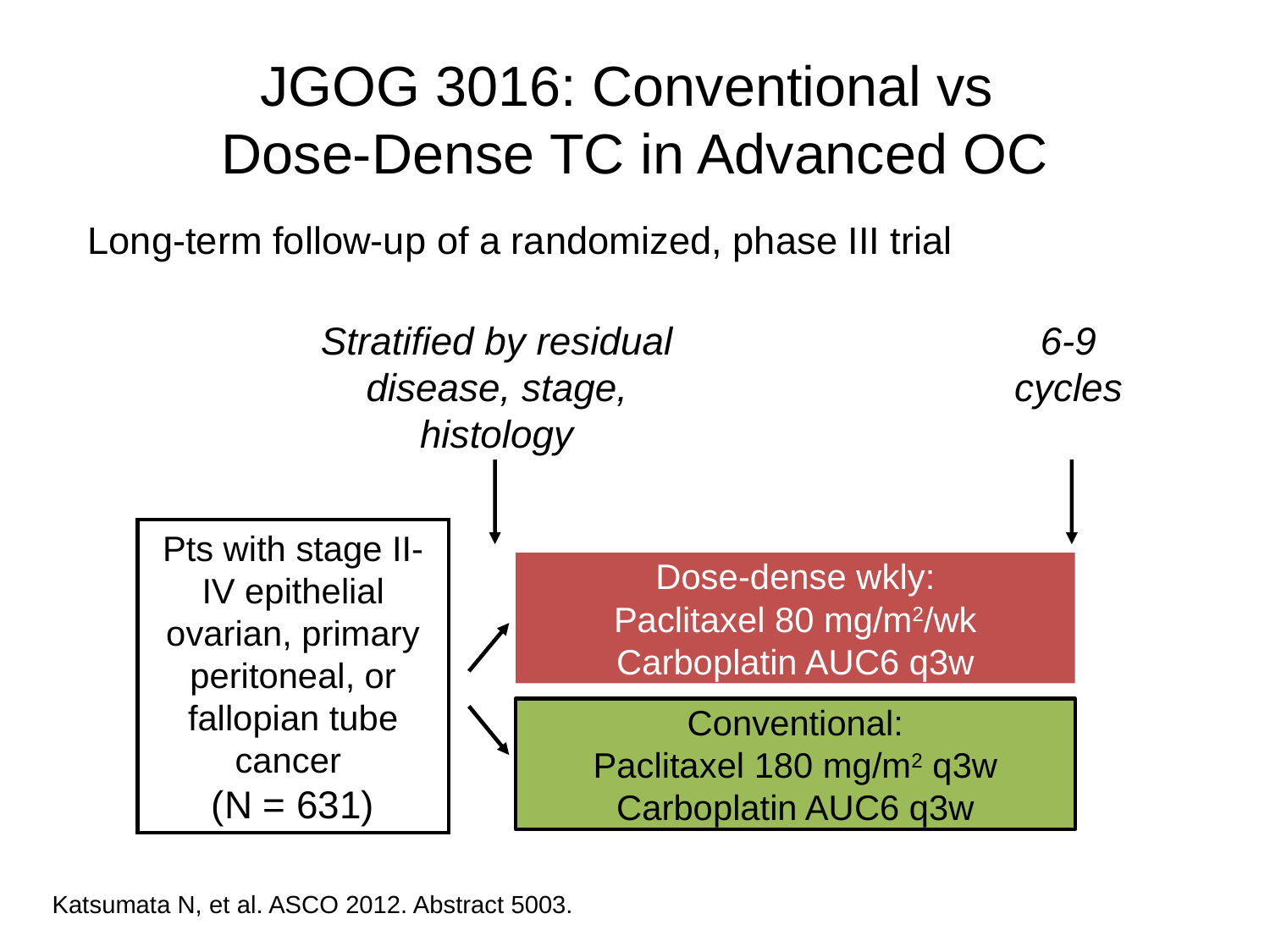

# JGOG 3016: Conventional vs Dose-Dense TC in Advanced OC
Long-term follow-up of a randomized, phase III trial
Stratified by residual disease, stage, histology
6-9 cycles

Pts with stage II-IV epithelial ovarian, primary peritoneal, or fallopian tube cancer
(N = 631)
Dose-dense wkly:
Paclitaxel 80 mg/m2/wk
Carboplatin AUC6 q3w

Conventional:
Paclitaxel 180 mg/m2 q3w
Carboplatin AUC6 q3w
Katsumata N, et al. ASCO 2012. Abstract 5003.